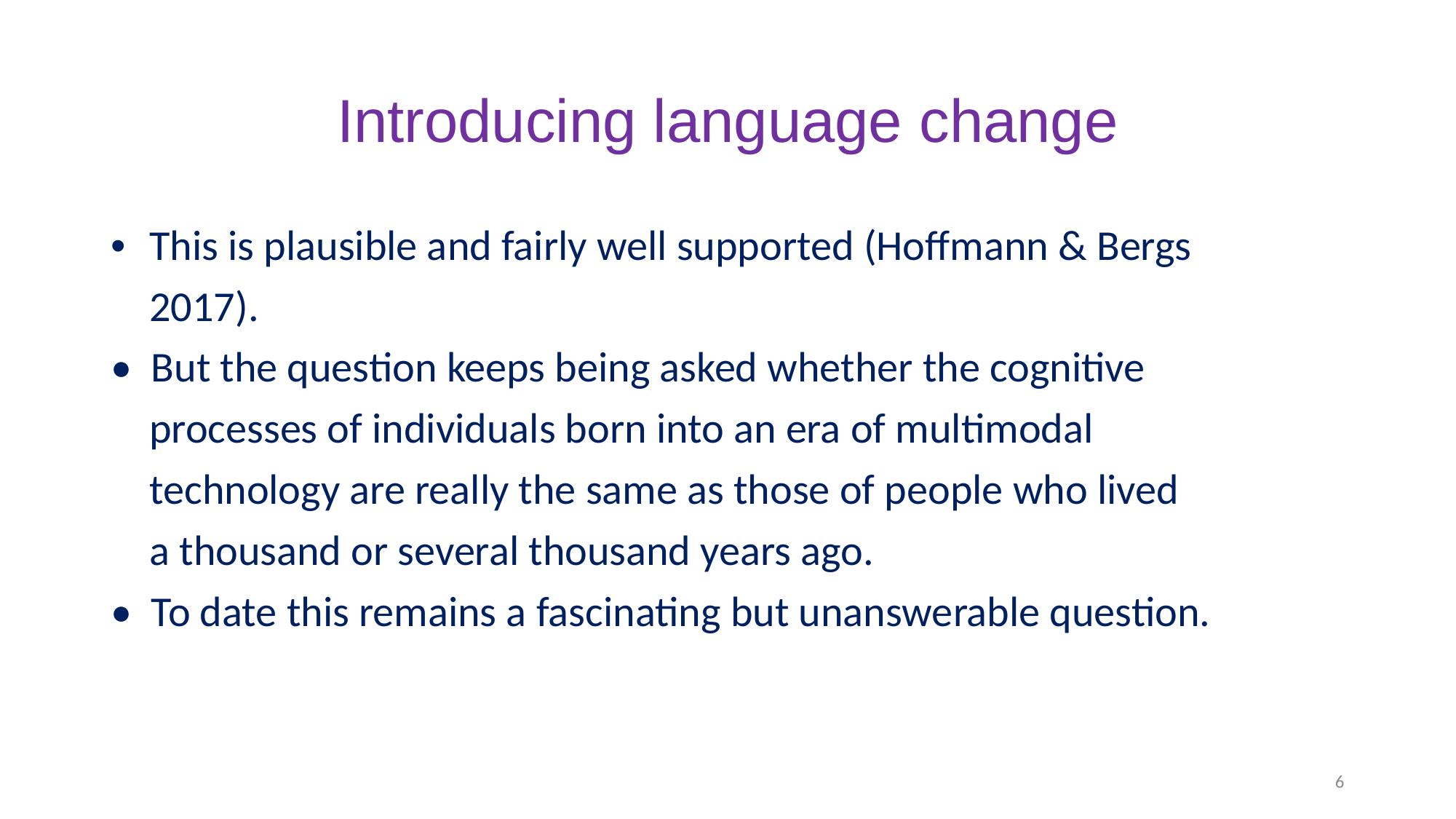

# Introducing language change
•  This is plausible and fairly well supported (Hoffmann & Bergs
    2017).
•  But the question keeps being asked whether the cognitive
    processes of individuals born into an era of multimodal
    technology are really the same as those of people who lived
    a thousand or several thousand years ago.
•  To date this remains a fascinating but unanswerable question.

6